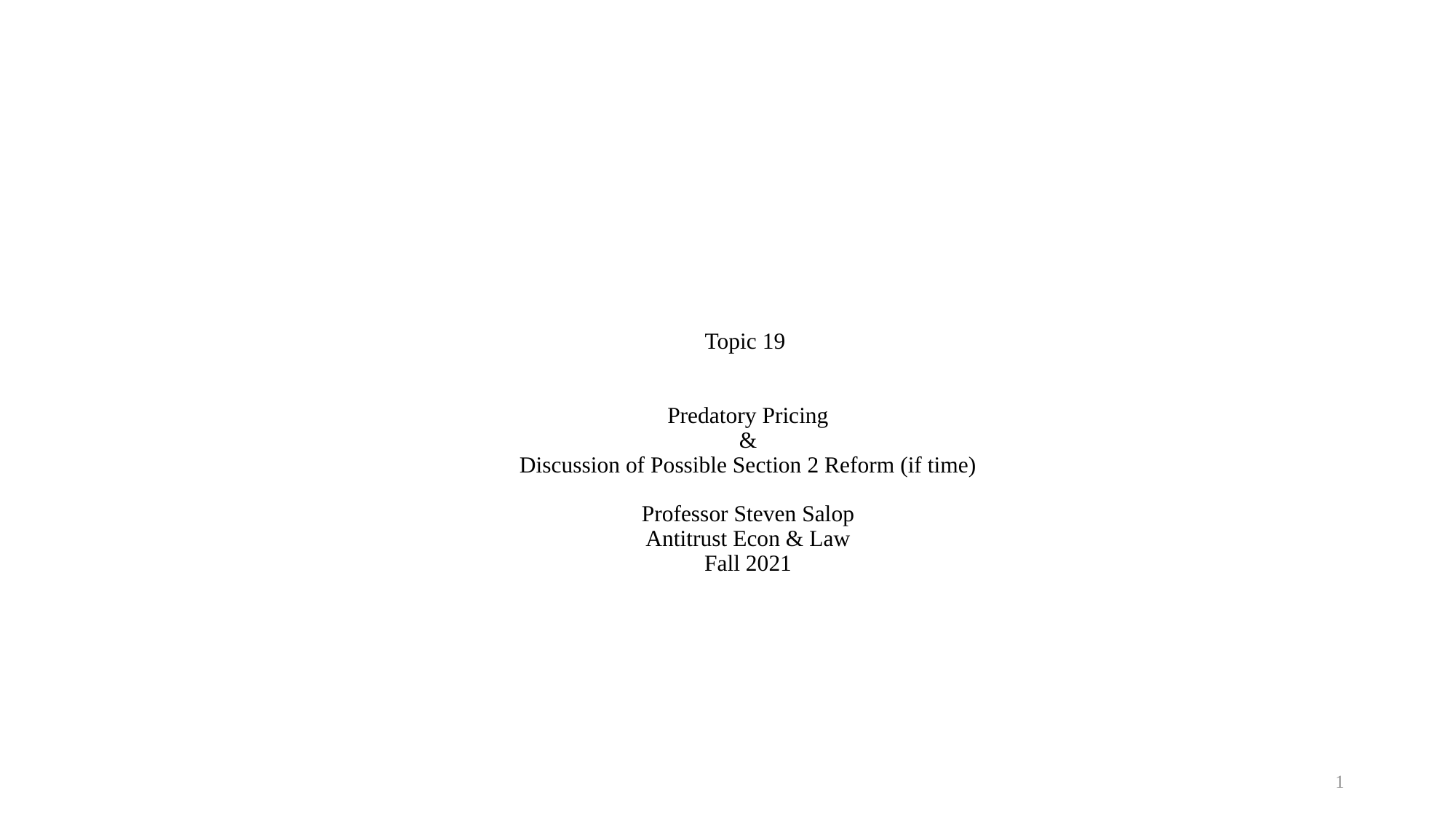

# Topic 19 Predatory Pricing & Discussion of Possible Section 2 Reform (if time) Professor Steven Salop Antitrust Econ & Law Fall 2021
1